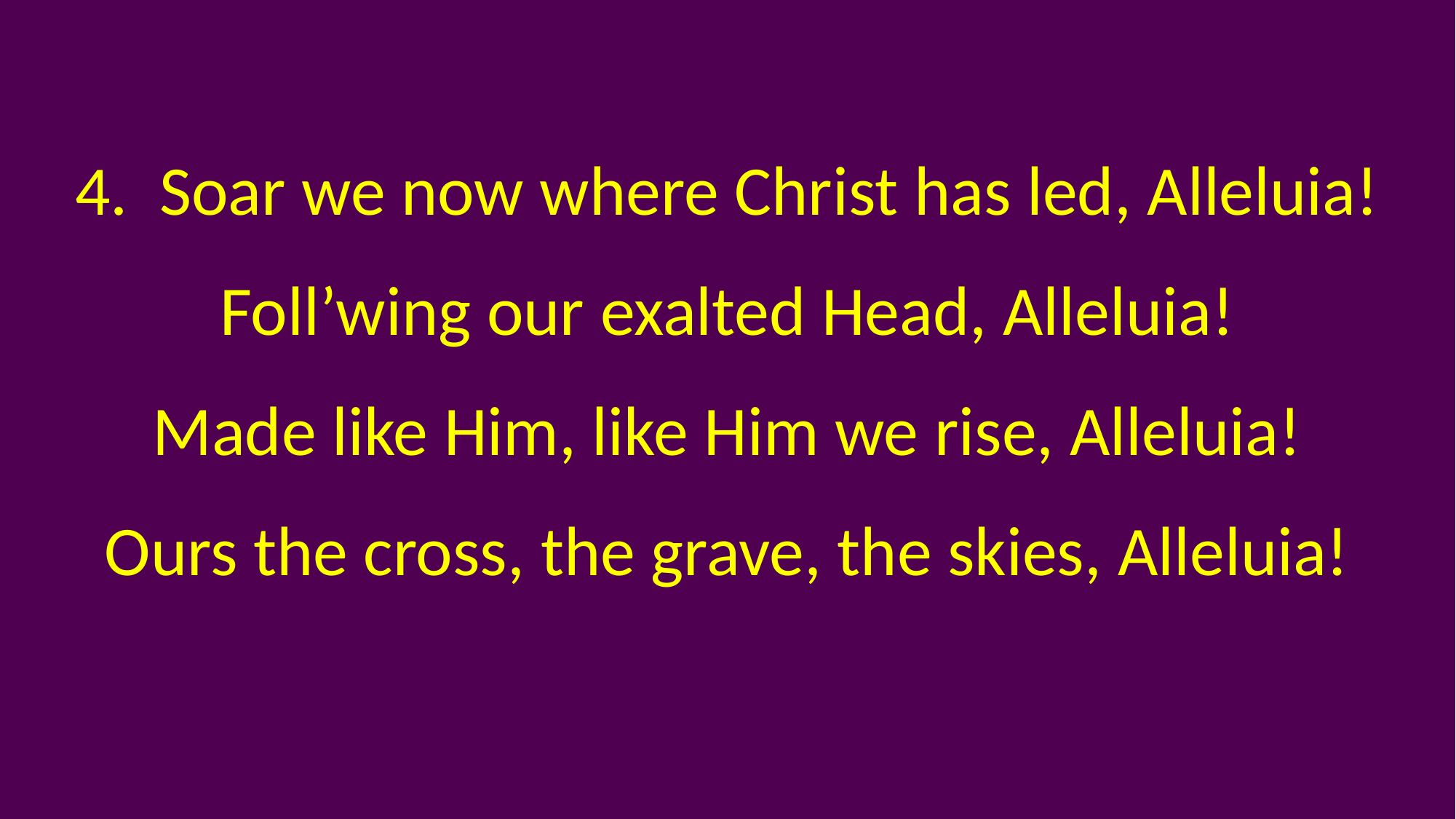

4.  Soar we now where Christ has led, Alleluia!
Foll’wing our exalted Head, Alleluia!
Made like Him, like Him we rise, Alleluia!
Ours the cross, the grave, the skies, Alleluia!